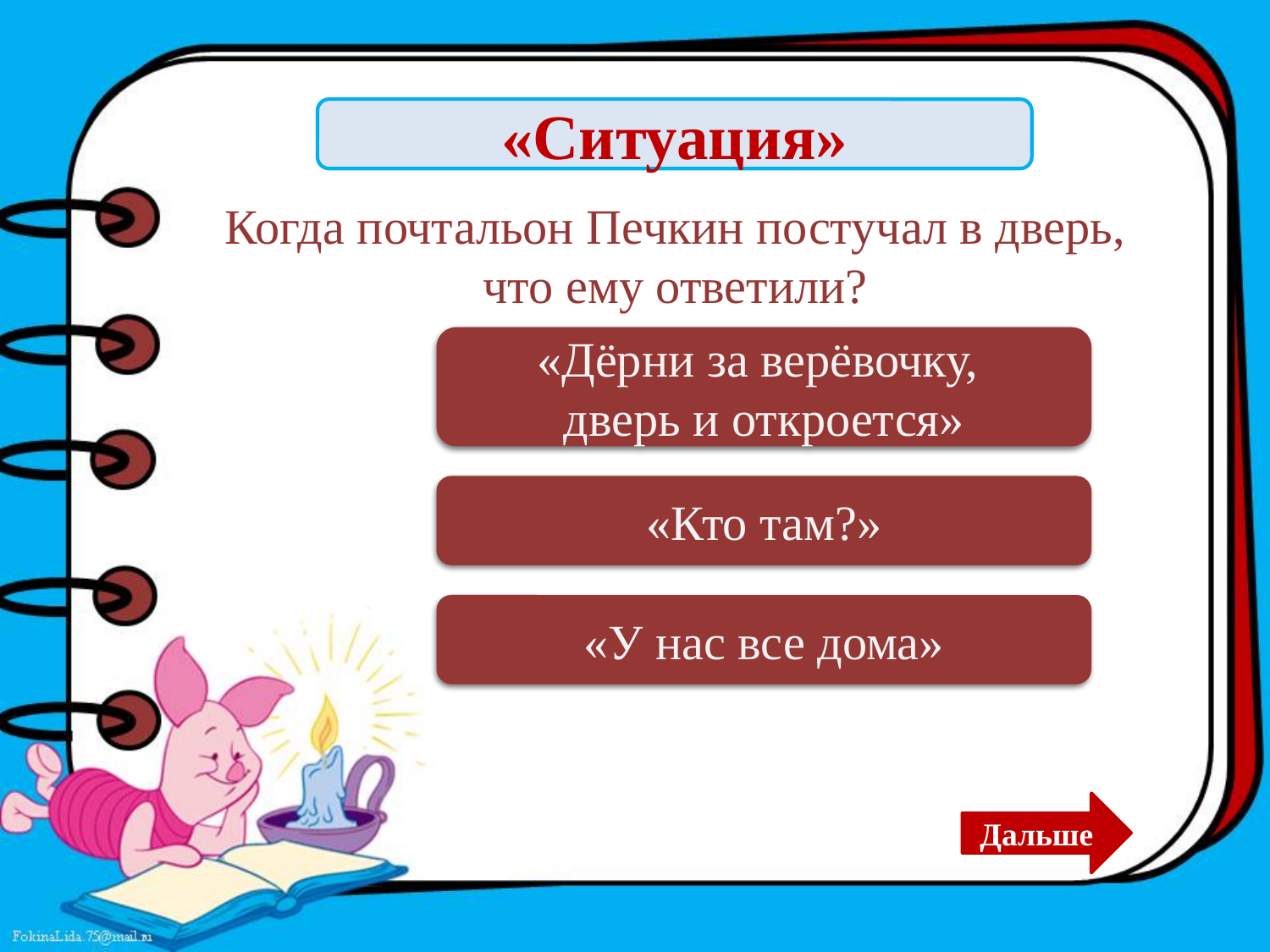

«Ситуация»
Когда почтальон Печкин постучал в дверь, что ему ответили?
Ошибка
«Дёрни за верёвочку,
дверь и откроется»

Верно
«Кто там?»

Ошибка
«У нас все дома»

Дальше